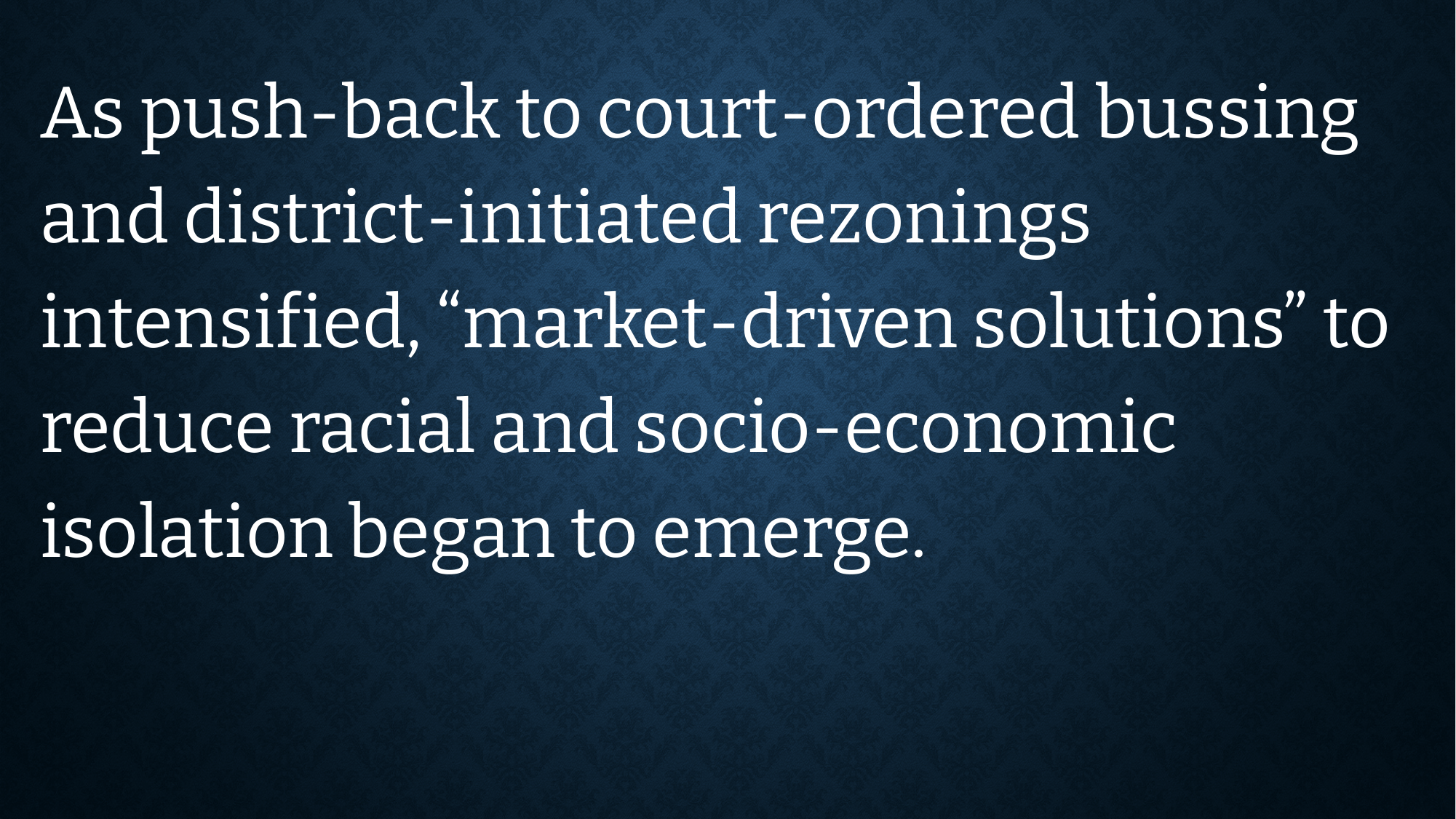

As push-back to court-ordered bussing and district-initiated rezonings intensified, “market-driven solutions” to reduce racial and socio-economic isolation began to emerge.